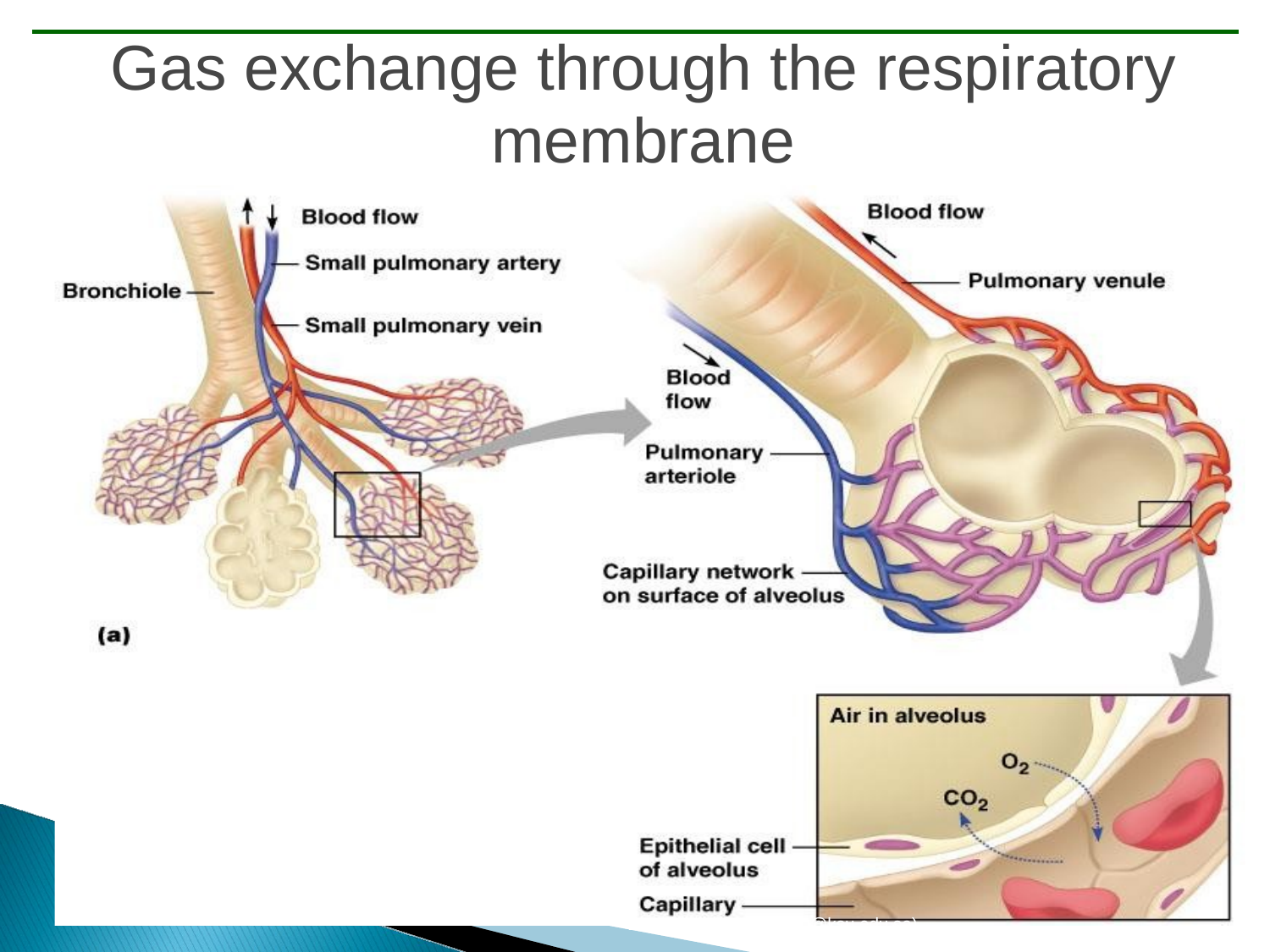

Gas exchange through the respiratory
membrane

Figure 10.8A

Dr.Aida Korish ( akorish@ksu.edu.sa)